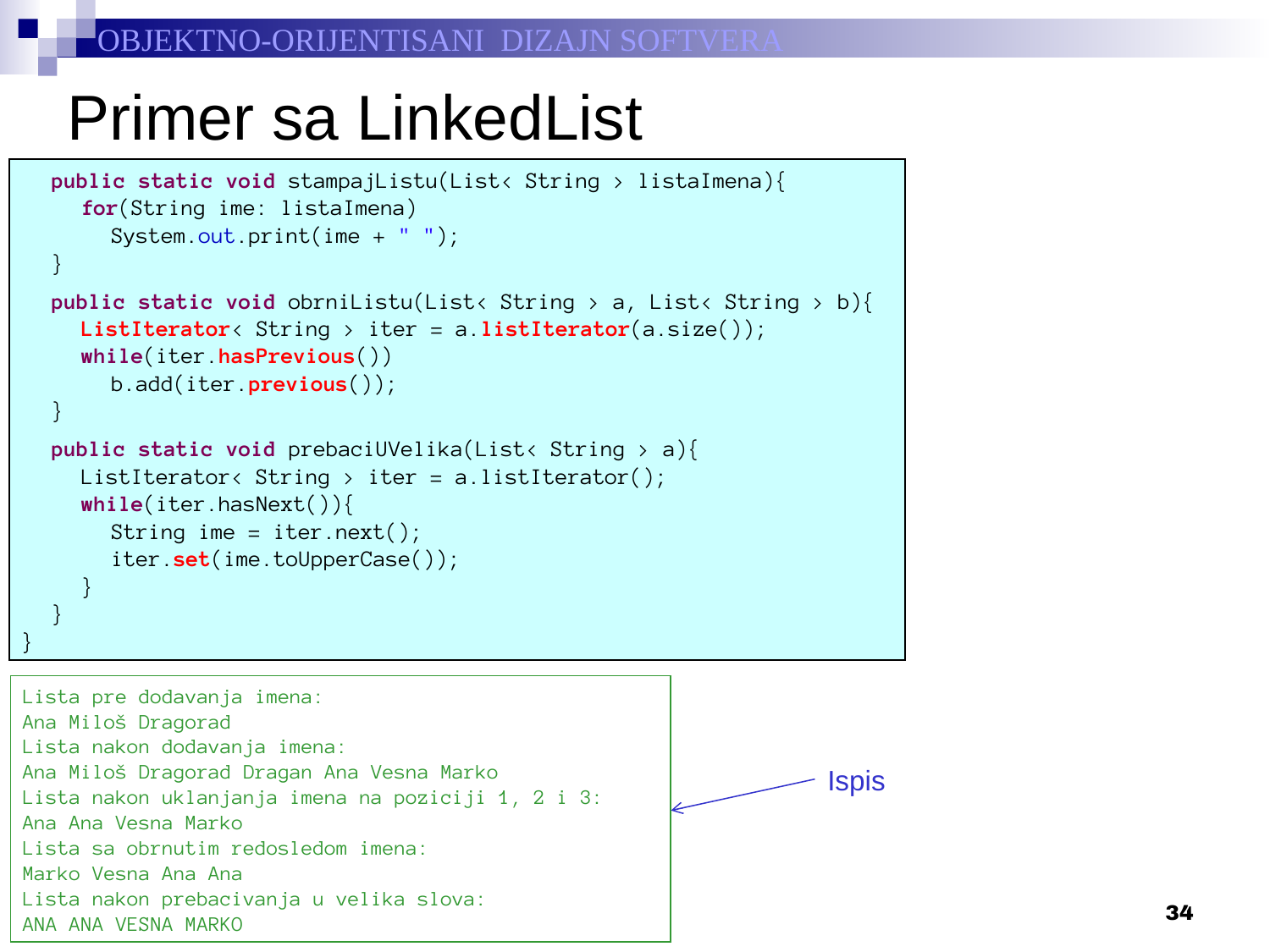

# Primer sa LinkedList
	public static void stampajListu(List< String > listaImena){
		for(String ime: listaImena)
			System.out.print(ime + " ");
	}
	public static void obrniListu(List< String > a, List< String > b){
		ListIterator< String > iter = a.listIterator(a.size());
		while(iter.hasPrevious())
			b.add(iter.previous());
	}
	public static void prebaciUVelika(List< String > a){
		ListIterator< String > iter = a.listIterator();
		while(iter.hasNext()){
			String ime = iter.next();
			iter.set(ime.toUpperCase());
		}
	}
}
Lista pre dodavanja imena:
Ana Miloš Dragorad
Lista nakon dodavanja imena:
Ana Miloš Dragorad Dragan Ana Vesna Marko
Lista nakon uklanjanja imena na poziciji 1, 2 i 3:
Ana Ana Vesna Marko
Lista sa obrnutim redosledom imena:
Marko Vesna Ana Ana
Lista nakon prebacivanja u velika slova:
ANA ANA VESNA MARKO
Ispis
34